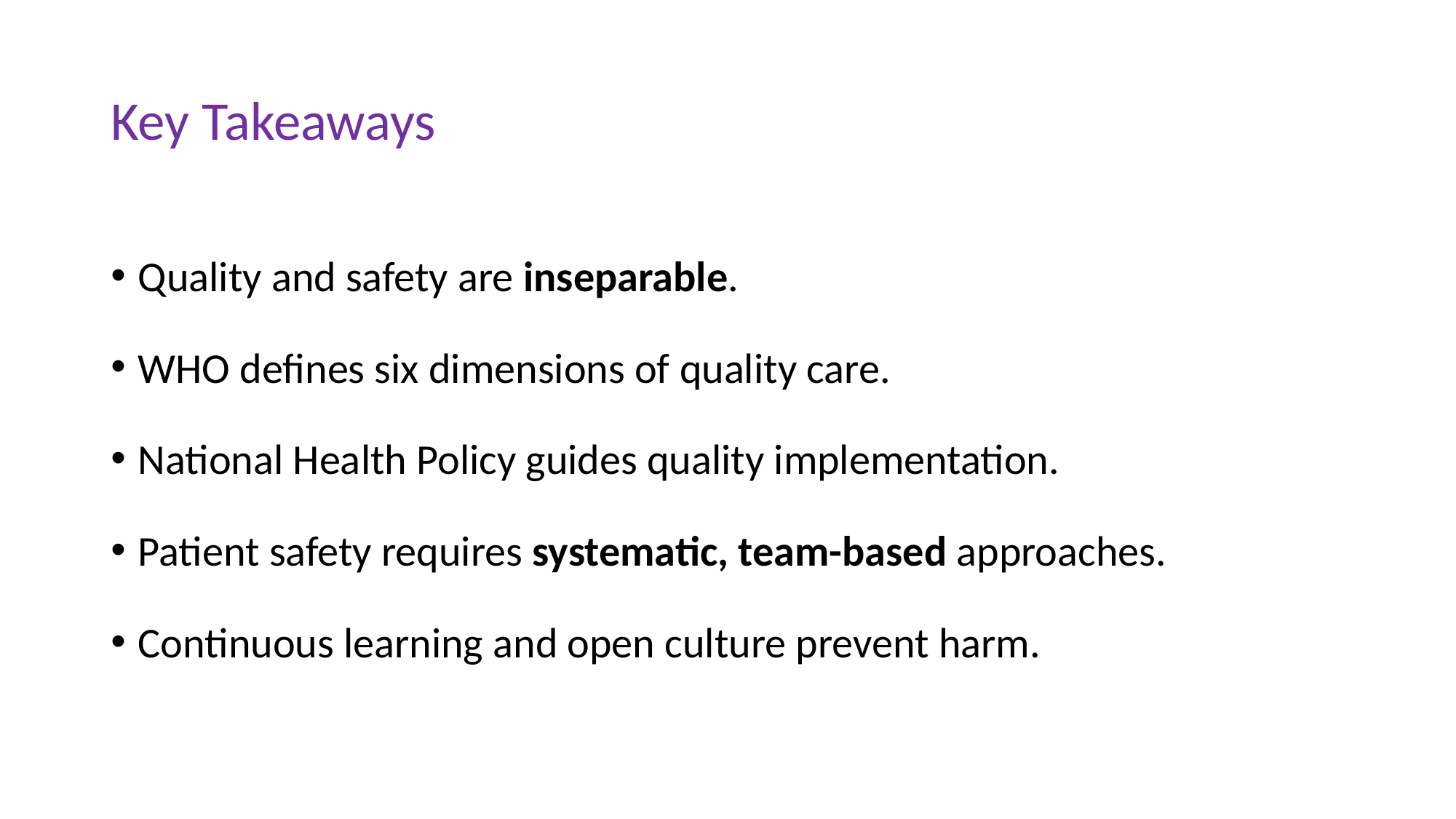

# Key Takeaways
Quality and safety are inseparable.
WHO defines six dimensions of quality care.
National Health Policy guides quality implementation.
Patient safety requires systematic, team-based approaches.
Continuous learning and open culture prevent harm.